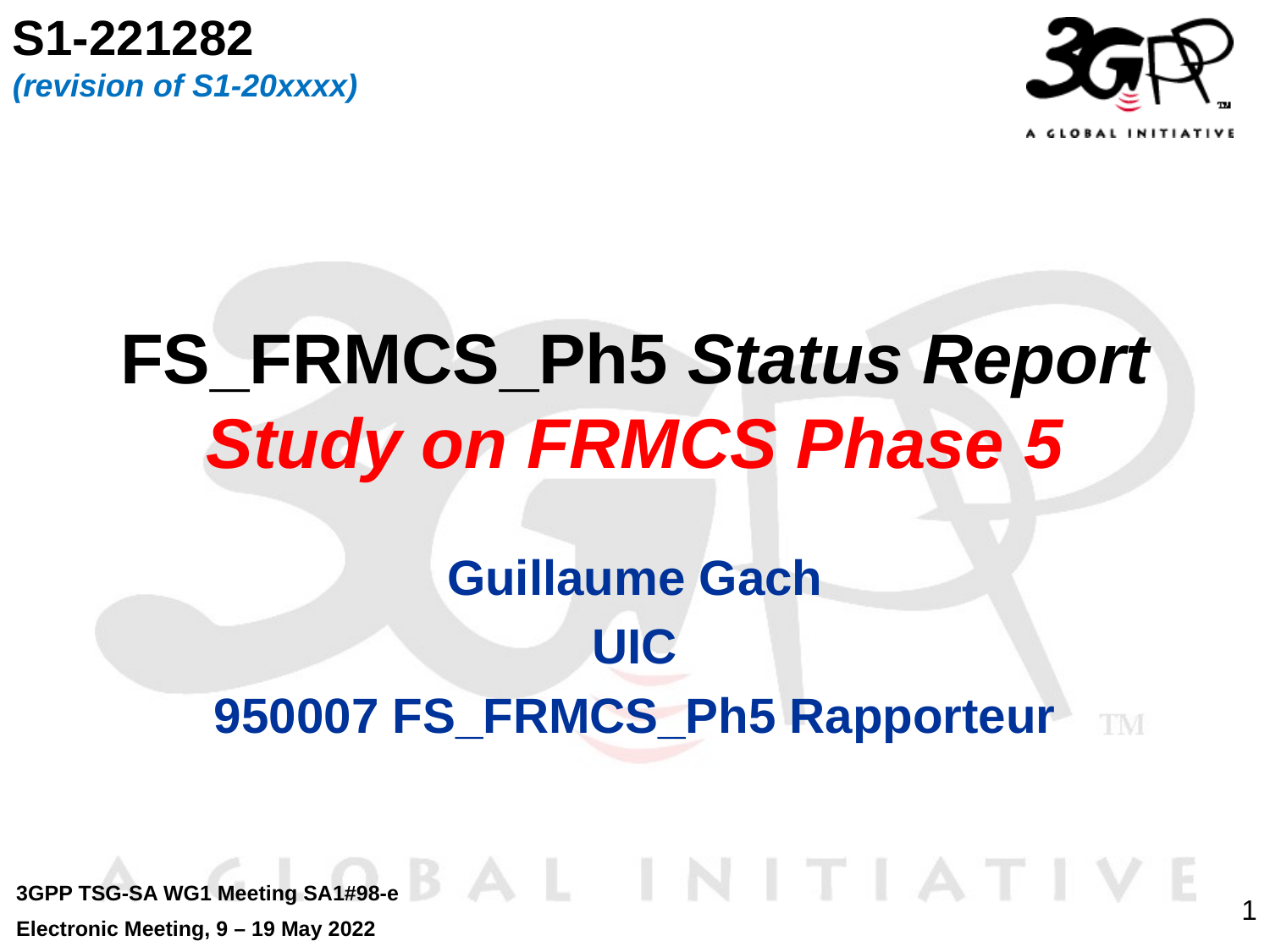

S1-221282
(revision of S1-20xxxx)
# FS_FRMCS_Ph5 Status Report Study on FRMCS Phase 5
Guillaume Gach
UIC
950007 FS_FRMCS_Ph5 Rapporteur
3GPP TSG-SA WG1 Meeting SA1#98-e
Electronic Meeting, 9 – 19 May 2022
1